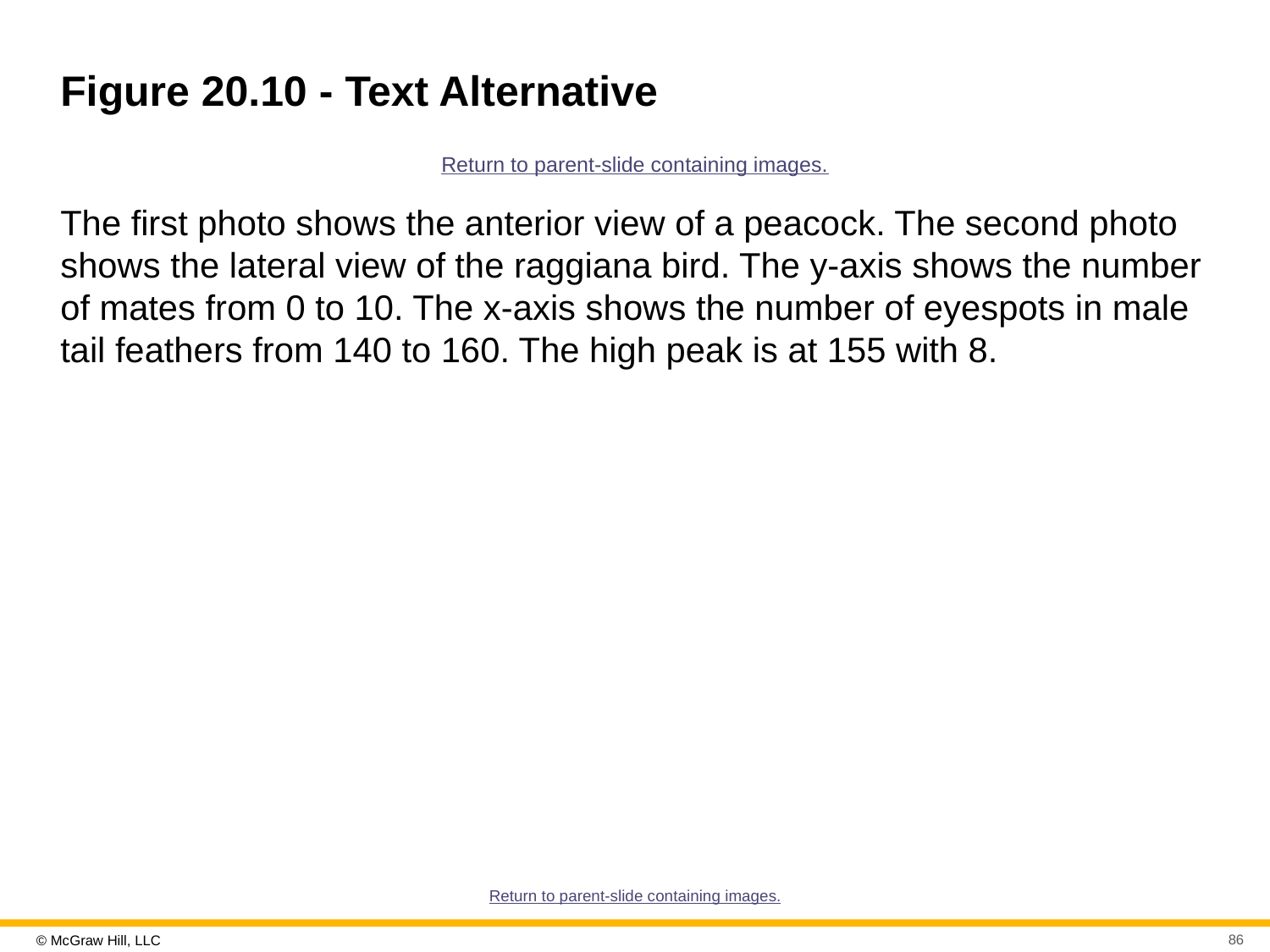

# Figure 20.10 - Text Alternative
Return to parent-slide containing images.
The first photo shows the anterior view of a peacock. The second photo shows the lateral view of the raggiana bird. The y-axis shows the number of mates from 0 to 10. The x-axis shows the number of eyespots in male tail feathers from 140 to 160. The high peak is at 155 with 8.
Return to parent-slide containing images.
86